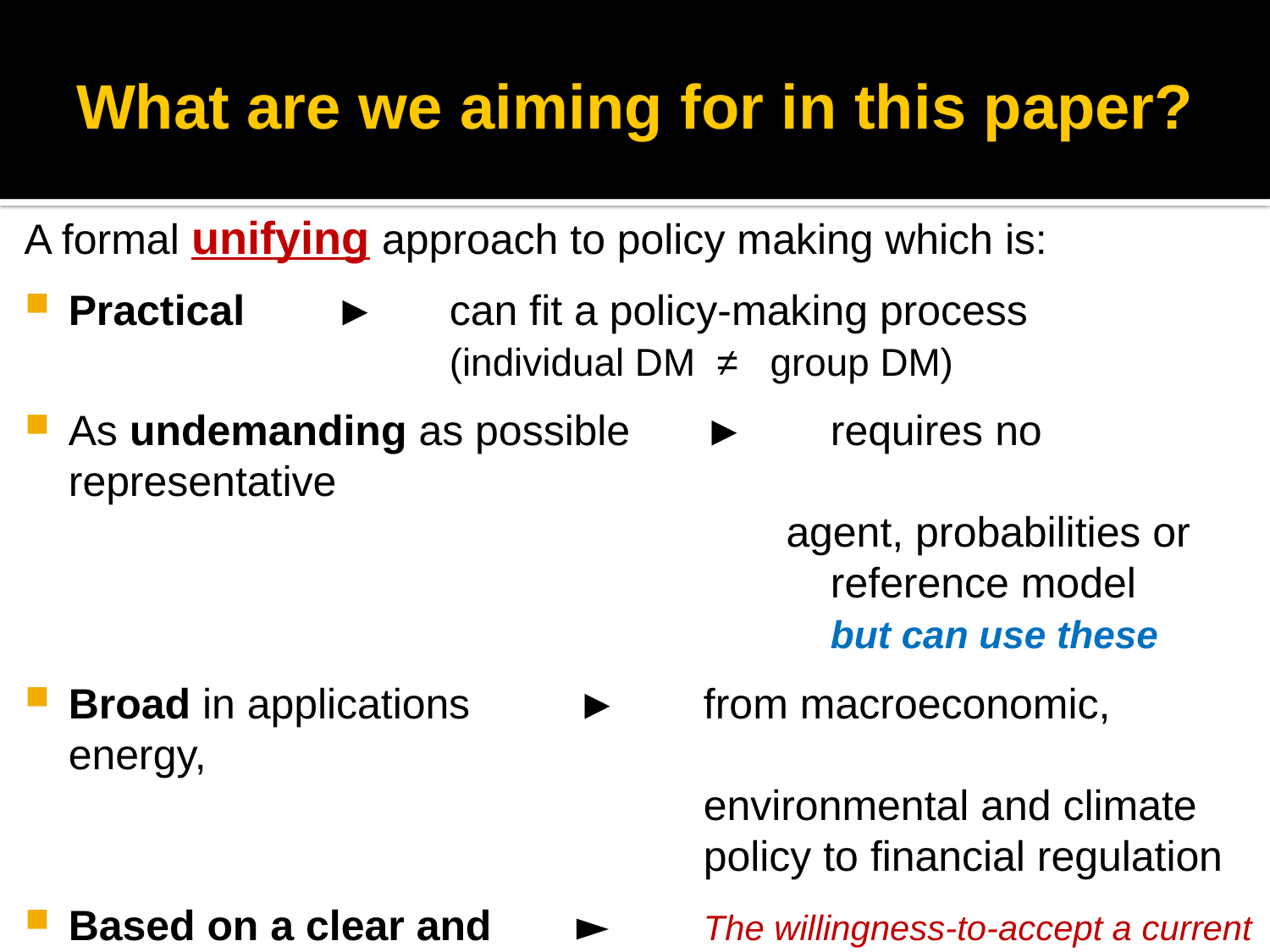

# What are we aiming for in this paper?
A formal unifying approach to policy making which is:

Practical 	 ►   	can fit a policy-making process
				(individual DM  ≠   group DM)

As undemanding as possible	►	requires no representative
						agent, probabilities or
							reference model
							but can use these

Broad in applications	►	from macroeconomic, energy,
	 					environmental and climate
 						policy to financial regulation

Based on a clear and	►	The willingness-to-accept a current  seemingly “reasonable”		situation should match the willingness-
     prescription			to-pay for implementing a remedy